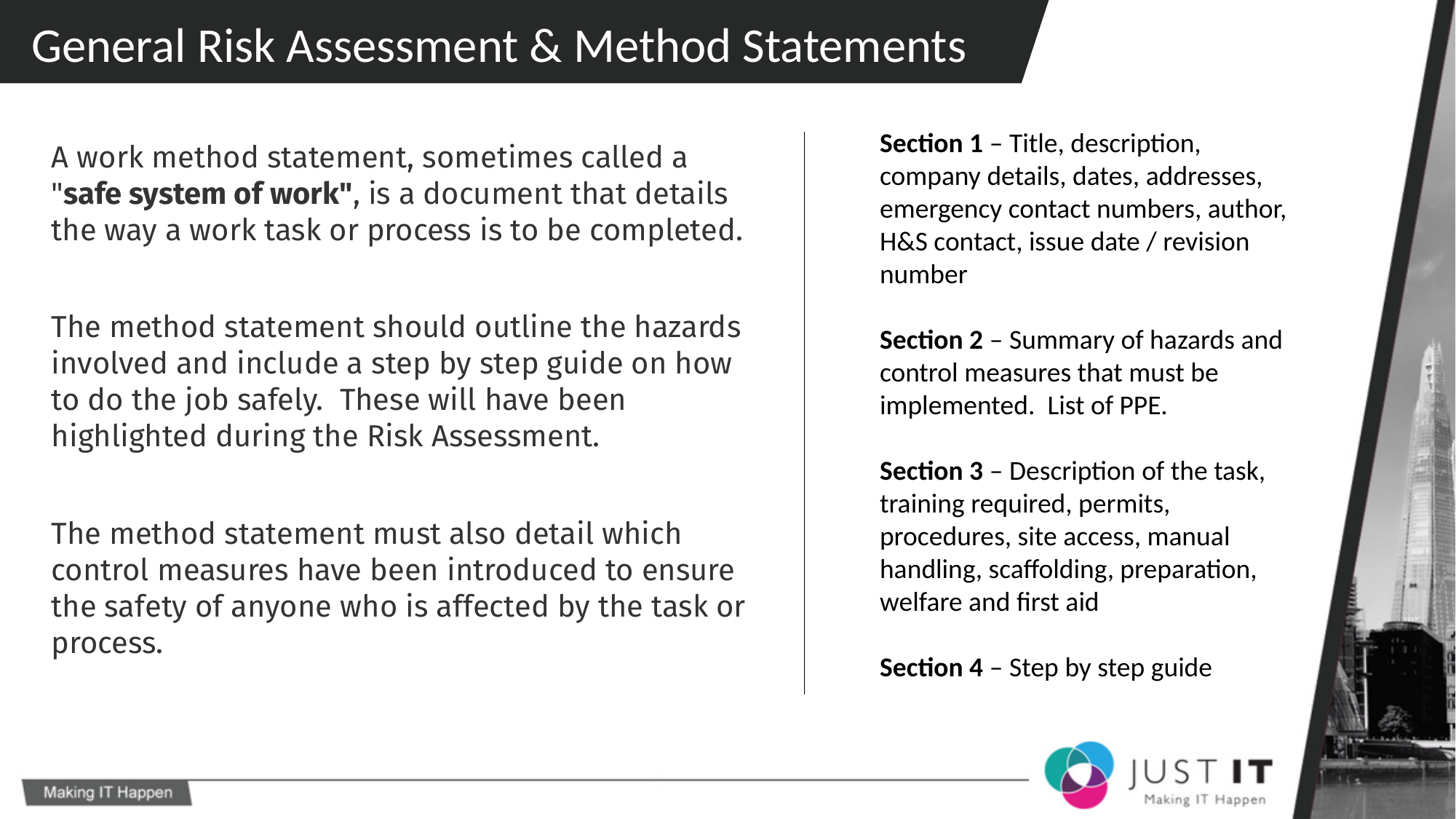

General Risk Assessment & Method Statements
Section 1 – Title, description, company details, dates, addresses, emergency contact numbers, author, H&S contact, issue date / revision number

Section 2 – Summary of hazards and control measures that must be implemented.  List of PPE.

Section 3 – Description of the task, training required, permits, procedures, site access, manual handling, scaffolding, preparation, welfare and first aid

Section 4 – Step by step guide
A work method statement, sometimes called a "safe system of work", is a document that details the way a work task or process is to be completed.
The method statement should outline the hazards involved and include a step by step guide on how to do the job safely.  These will have been highlighted during the Risk Assessment.
The method statement must also detail which control measures have been introduced to ensure the safety of anyone who is affected by the task or process.